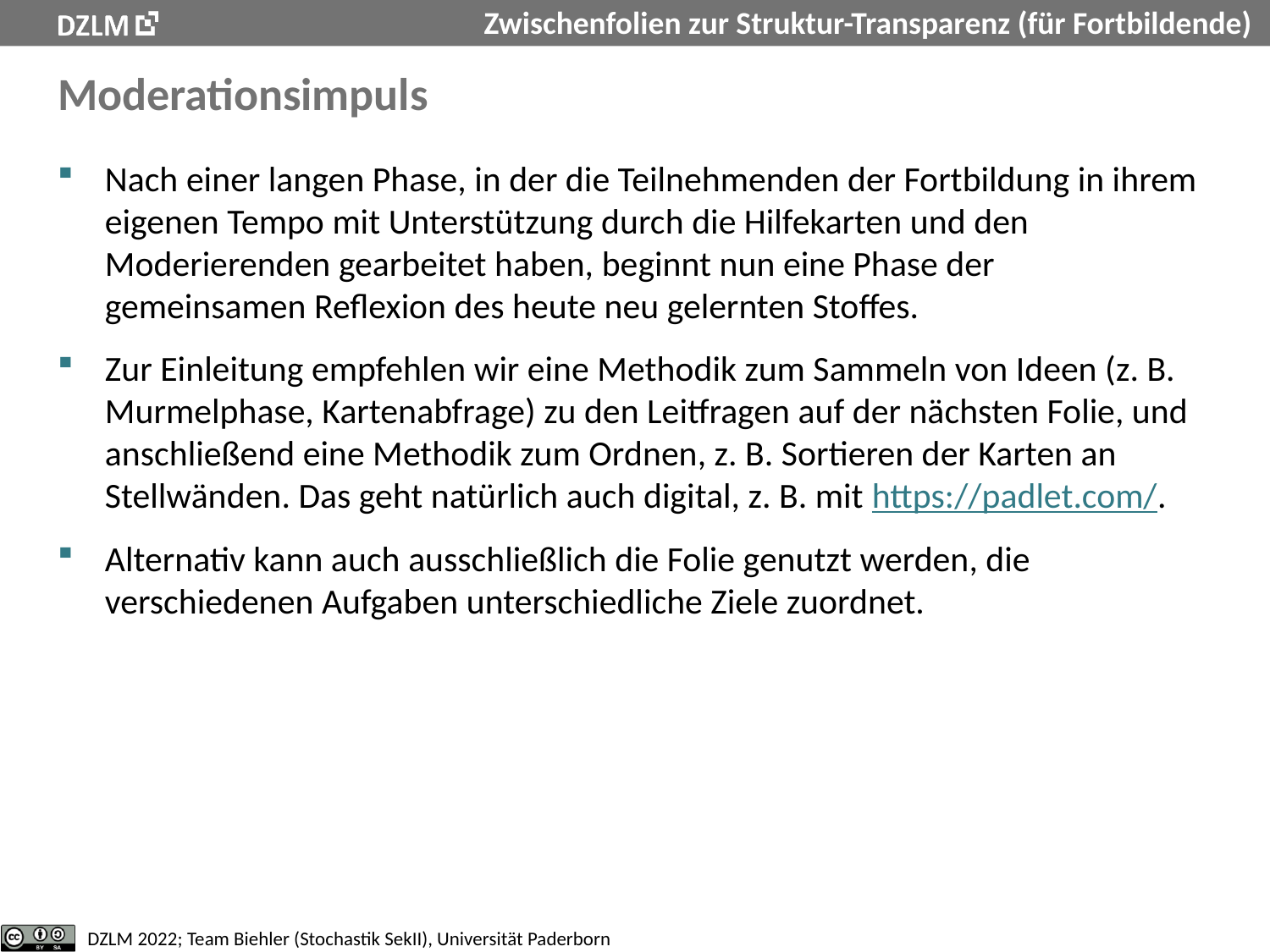

# Moderationsimpuls
Nach einer langen Phase, in der die Teilnehmenden der Fortbildung in ihrem eigenen Tempo mit Unterstützung durch die Hilfekarten und den Moderierenden gearbeitet haben, beginnt nun eine Phase der gemeinsamen Reflexion des heute neu gelernten Stoffes.
Zur Einleitung empfehlen wir eine Methodik zum Sammeln von Ideen (z. B. Murmelphase, Kartenabfrage) zu den Leitfragen auf der nächsten Folie, und anschließend eine Methodik zum Ordnen, z. B. Sortieren der Karten an Stellwänden. Das geht natürlich auch digital, z. B. mit https://padlet.com/.
Alternativ kann auch ausschließlich die Folie genutzt werden, die verschiedenen Aufgaben unterschiedliche Ziele zuordnet.